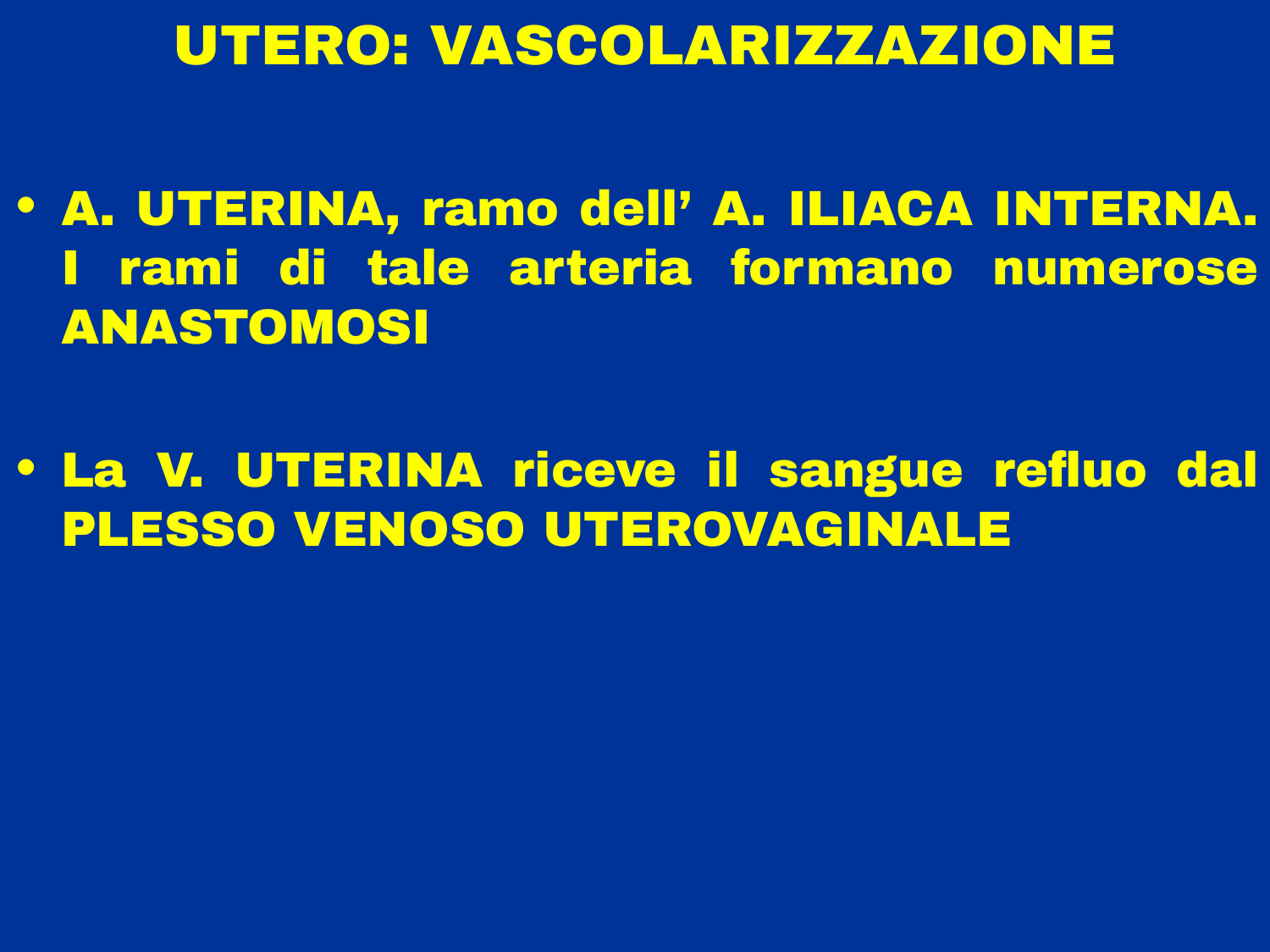

# UTERO: VASCOLARIZZAZIONE
A. UTERINA, ramo dell’ A. ILIACA INTERNA. I rami di tale arteria formano numerose ANASTOMOSI

La V. UTERINA riceve il sangue refluo dal PLESSO VENOSO UTEROVAGINALE